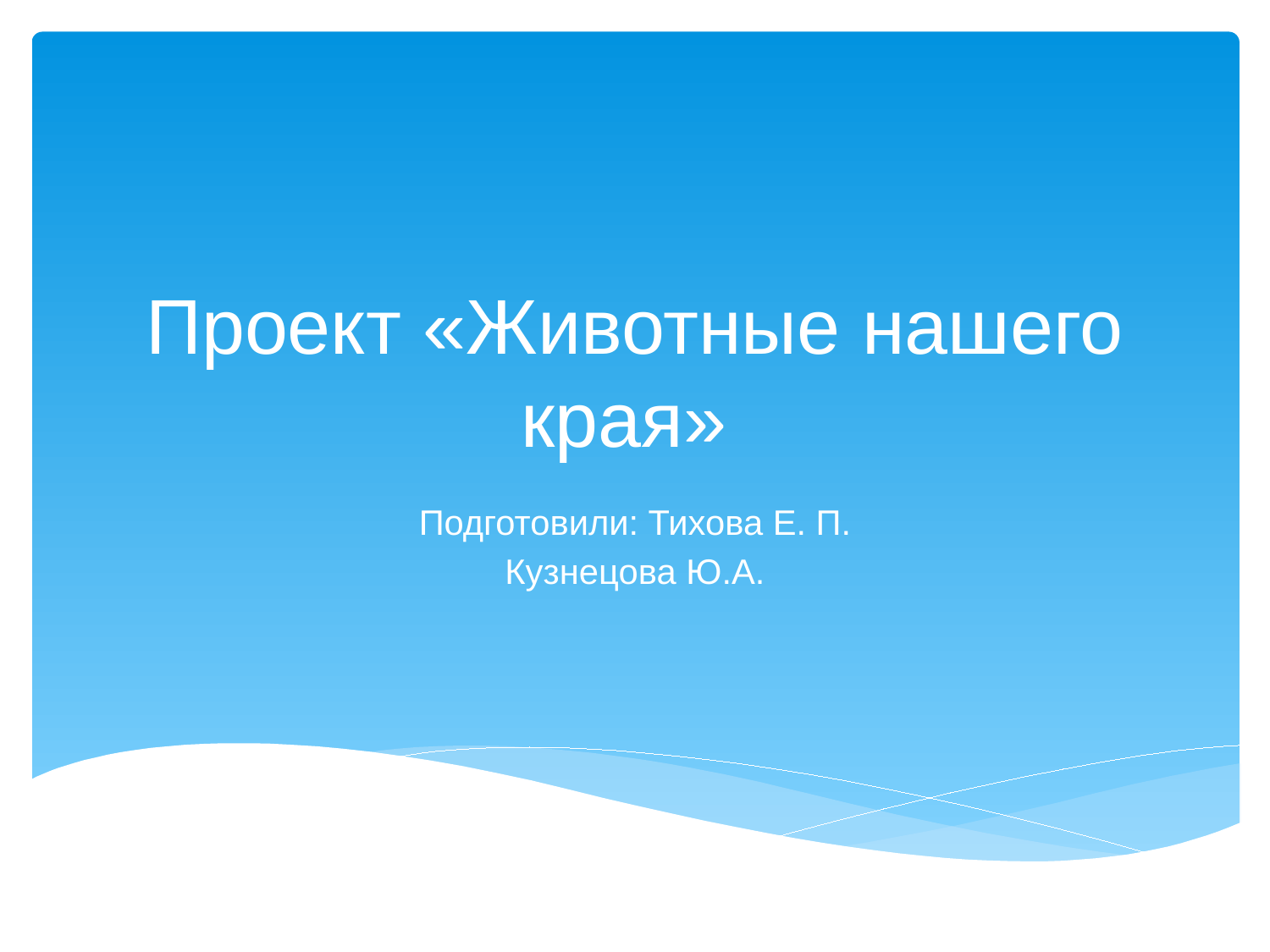

# Проект «Животные нашего края»
Подготовили: Тихова Е. П.
Кузнецова Ю.А.